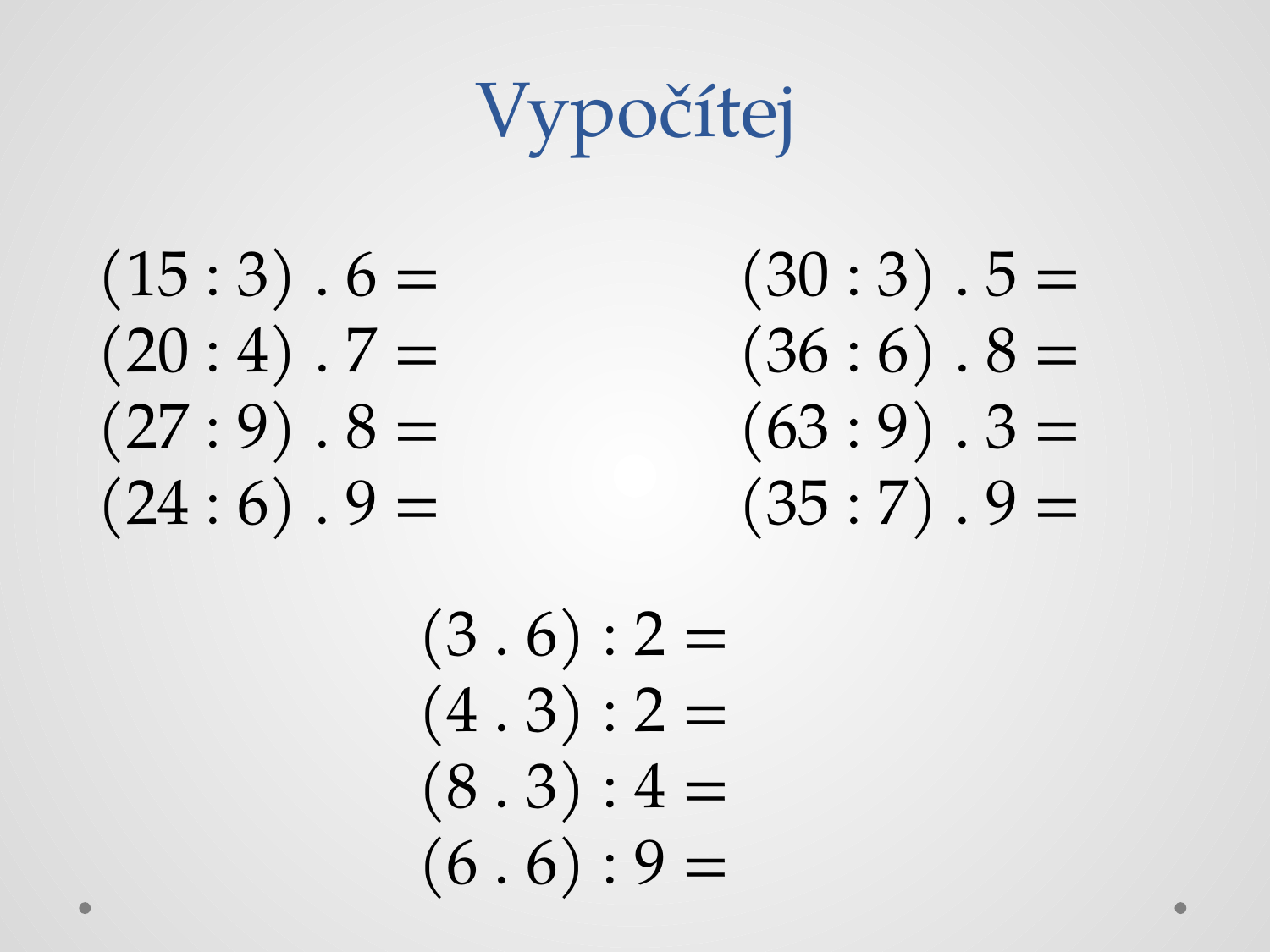

# Vypočítej
(15 : 3) . 6 =
(20 : 4) . 7 =
(27 : 9) . 8 =
(24 : 6) . 9 =
(30 : 3) . 5 =
(36 : 6) . 8 =
(63 : 9) . 3 =
(35 : 7) . 9 =
(3 . 6) : 2 =
(4 . 3) : 2 =
(8 . 3) : 4 =
(6 . 6) : 9 =